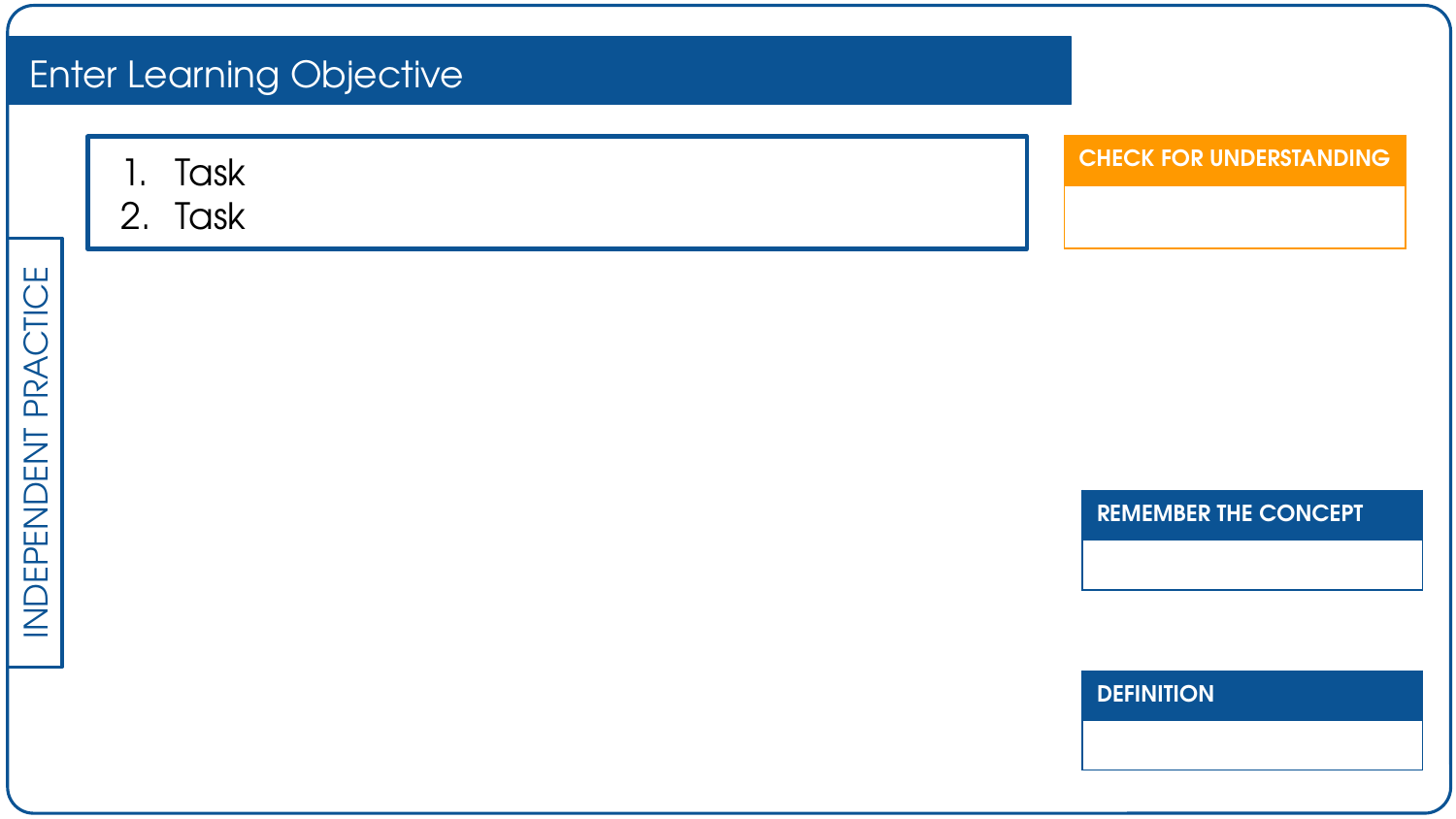

Enter Learning Objective
| CHECK FOR UNDERSTANDING |
| --- |
|  |
Task
Task

| REMEMBER THE CONCEPT |
| --- |
|  |
| DEFINITION |
| --- |
|  |